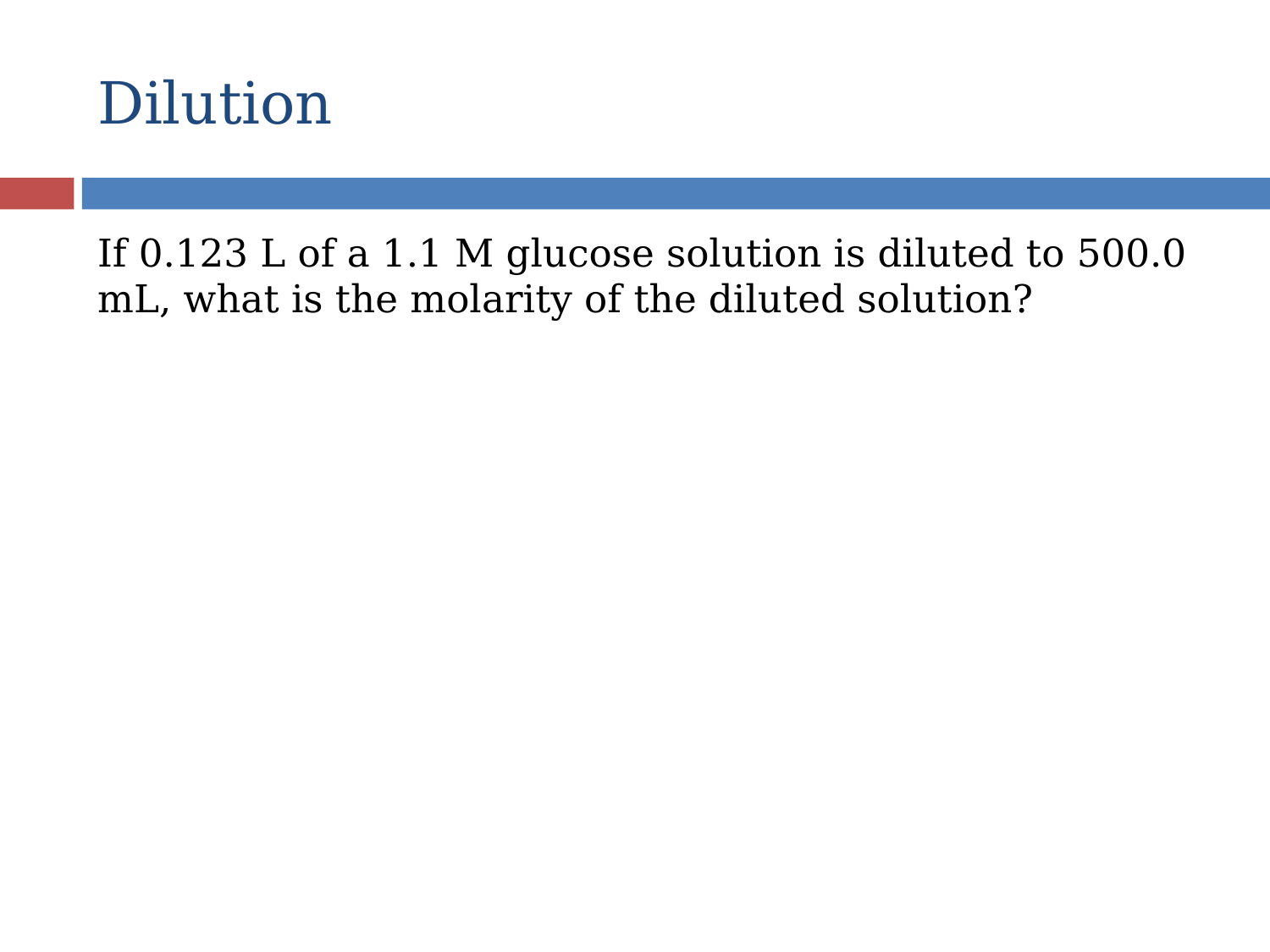

# Dilution
If 0.123 L of a 1.1 M glucose solution is diluted to 500.0 mL, what is the molarity of the diluted solution?